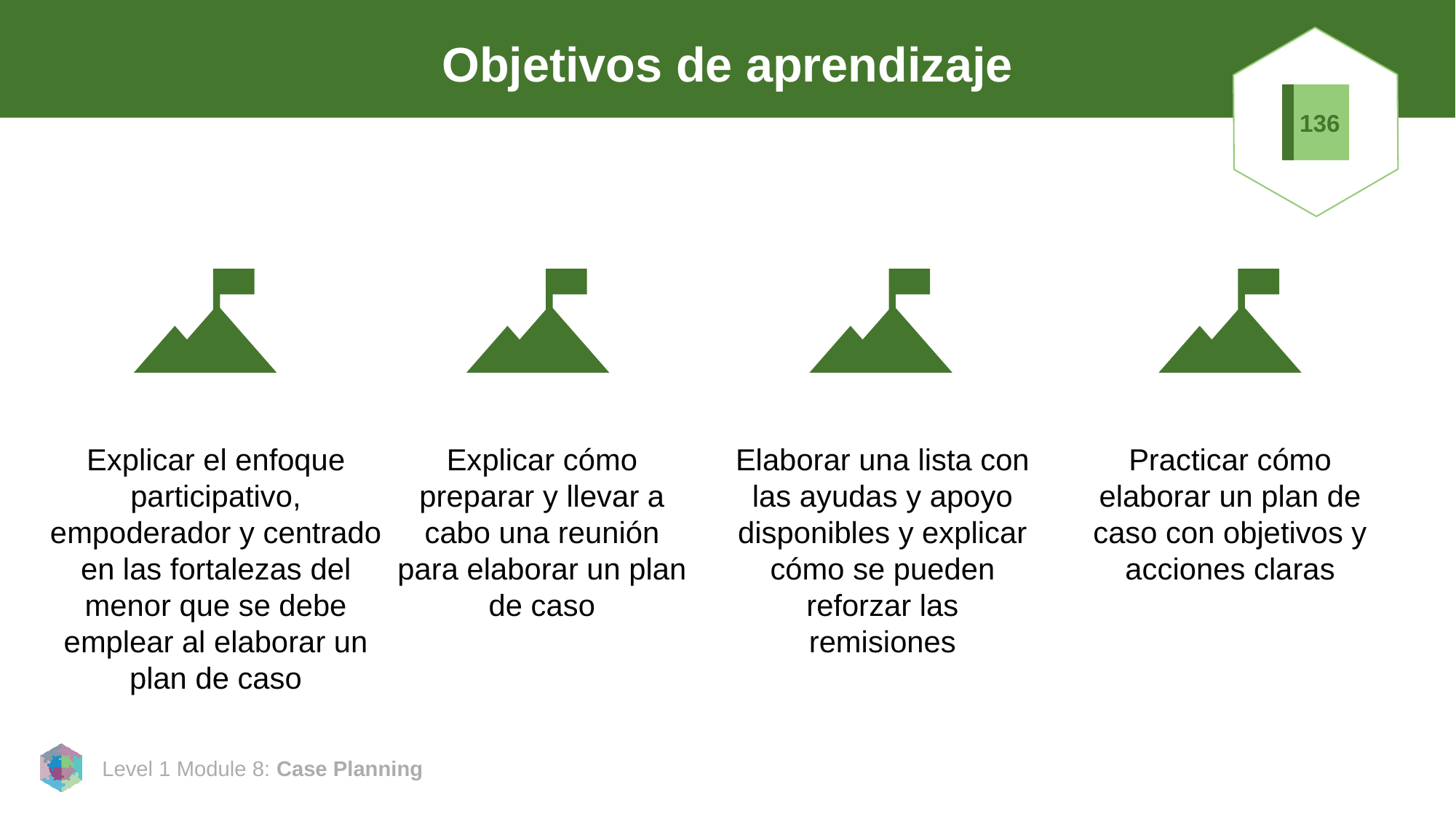

# Objetivos de aprendizaje

136

Explicar el enfoque participativo, empoderador y centrado en las fortalezas del menor que se debe emplear al elaborar un plan de caso
Explicar cómo preparar y llevar a cabo una reunión para elaborar un plan de caso
Elaborar una lista con las ayudas y apoyo disponibles y explicar cómo se pueden reforzar las remisiones
Practicar cómo elaborar un plan de caso con objetivos y acciones claras